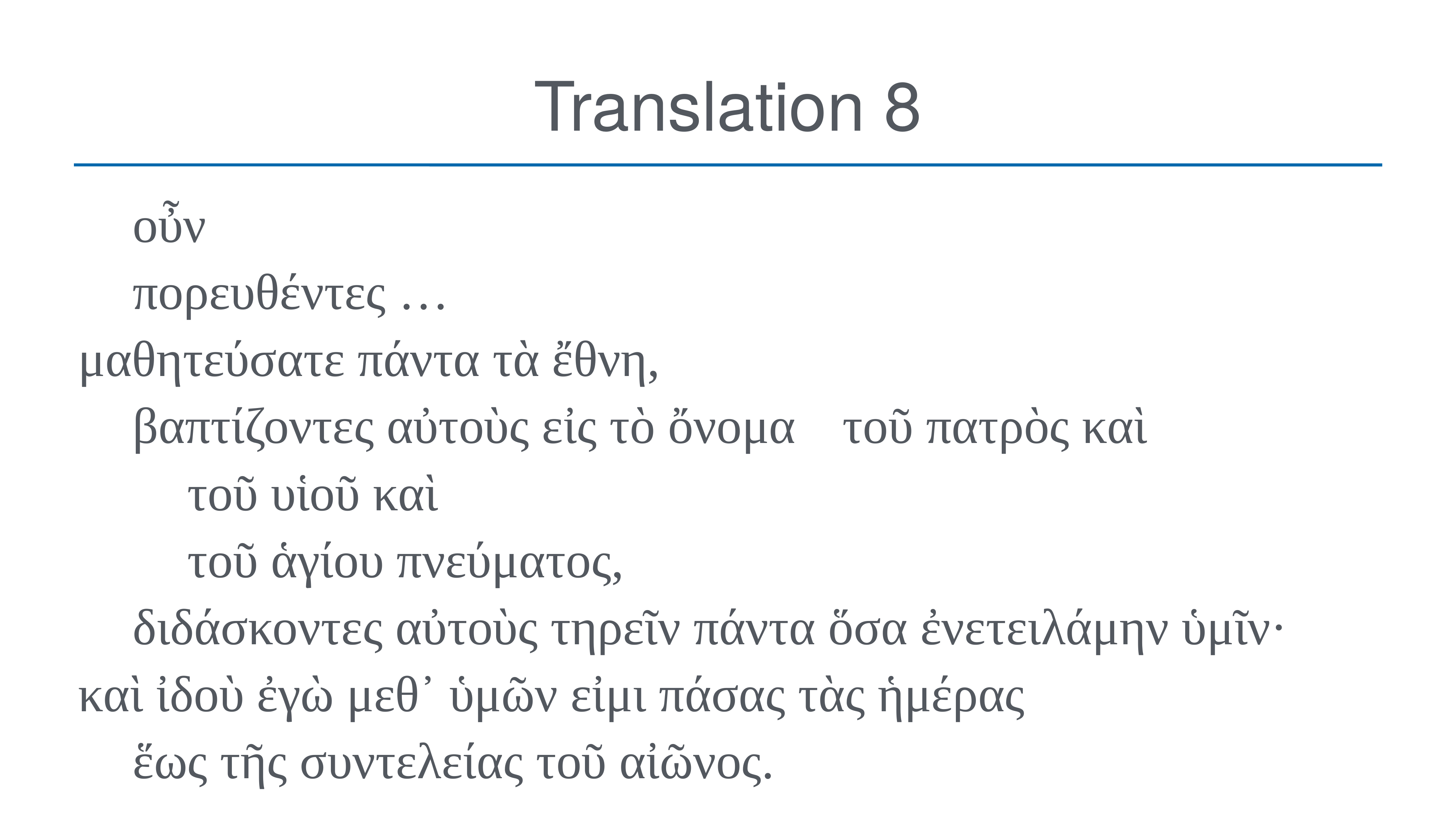

# Translation 8
	οὖν
	πορευθέντες …
μαθητεύσατε πάντα τὰ ἔθνη,
	βαπτίζοντες αὐτοὺς εἰς τὸ ὄνομα 	τοῦ πατρὸς καὶ
		τοῦ υἱοῦ καὶ
		τοῦ ἁγίου πνεύματος,
	διδάσκοντες αὐτοὺς τηρεῖν πάντα ὅσα ἐνετειλάμην ὑμῖν·
καὶ ἰδοὺ ἐγὼ μεθ᾽ ὑμῶν εἰμι πάσας τὰς ἡμέρας
	ἕως τῆς συντελείας τοῦ αἰῶνος.